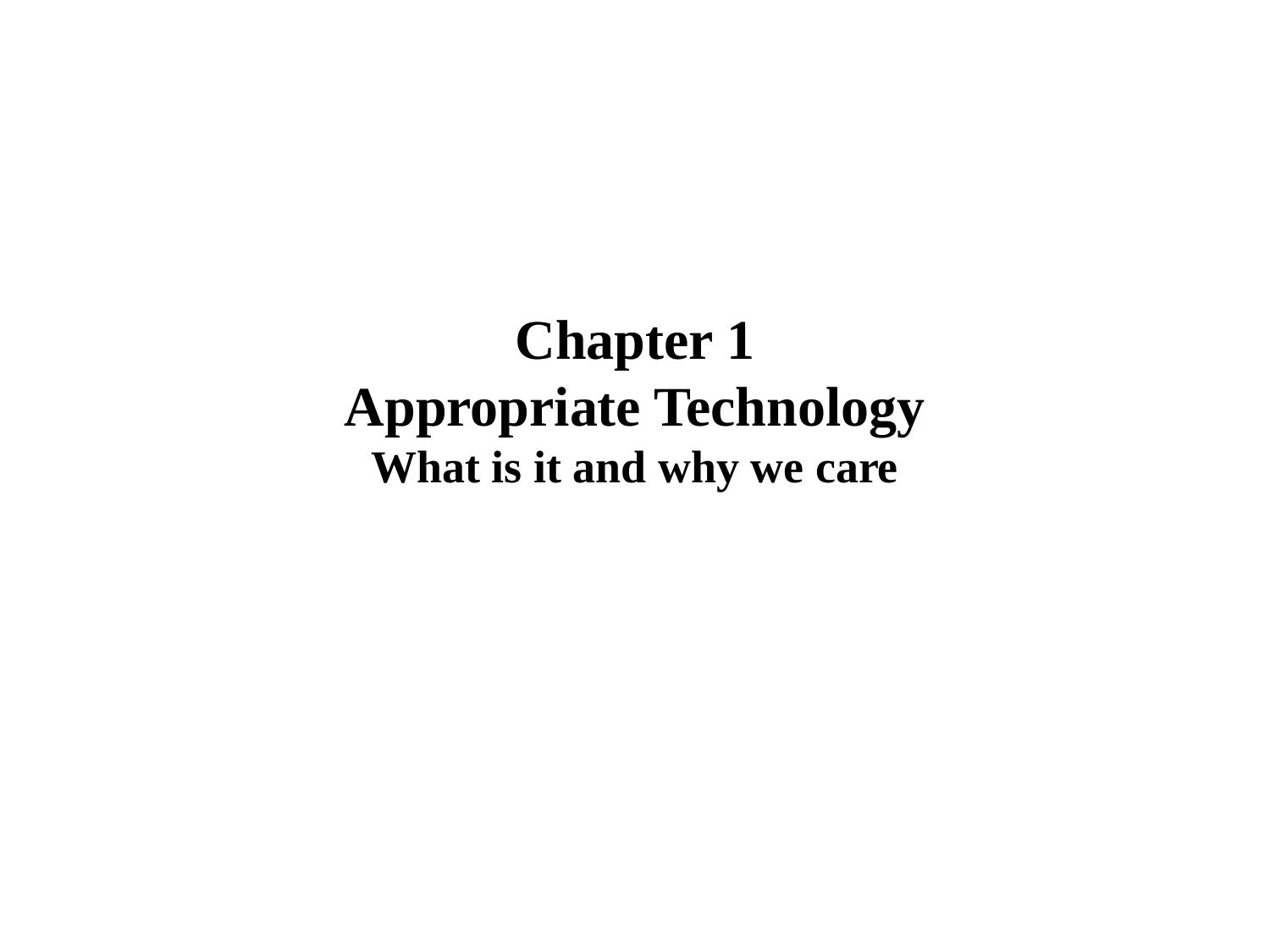

# Chapter 1 Appropriate Technology What is it and why we care